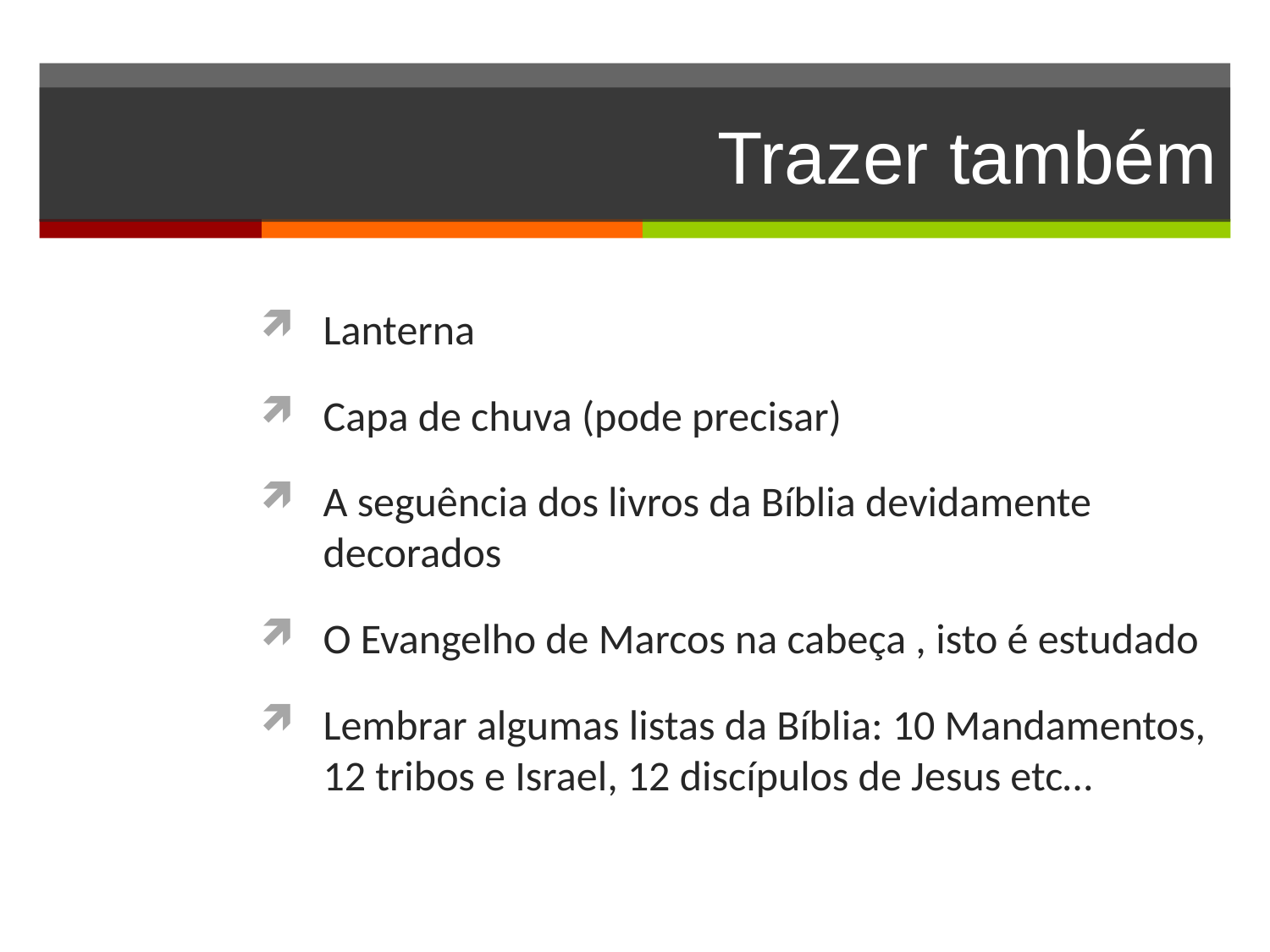

# Trazer também
Lanterna
Capa de chuva (pode precisar)
A seguência dos livros da Bíblia devidamente decorados
O Evangelho de Marcos na cabeça , isto é estudado
Lembrar algumas listas da Bíblia: 10 Mandamentos, 12 tribos e Israel, 12 discípulos de Jesus etc…